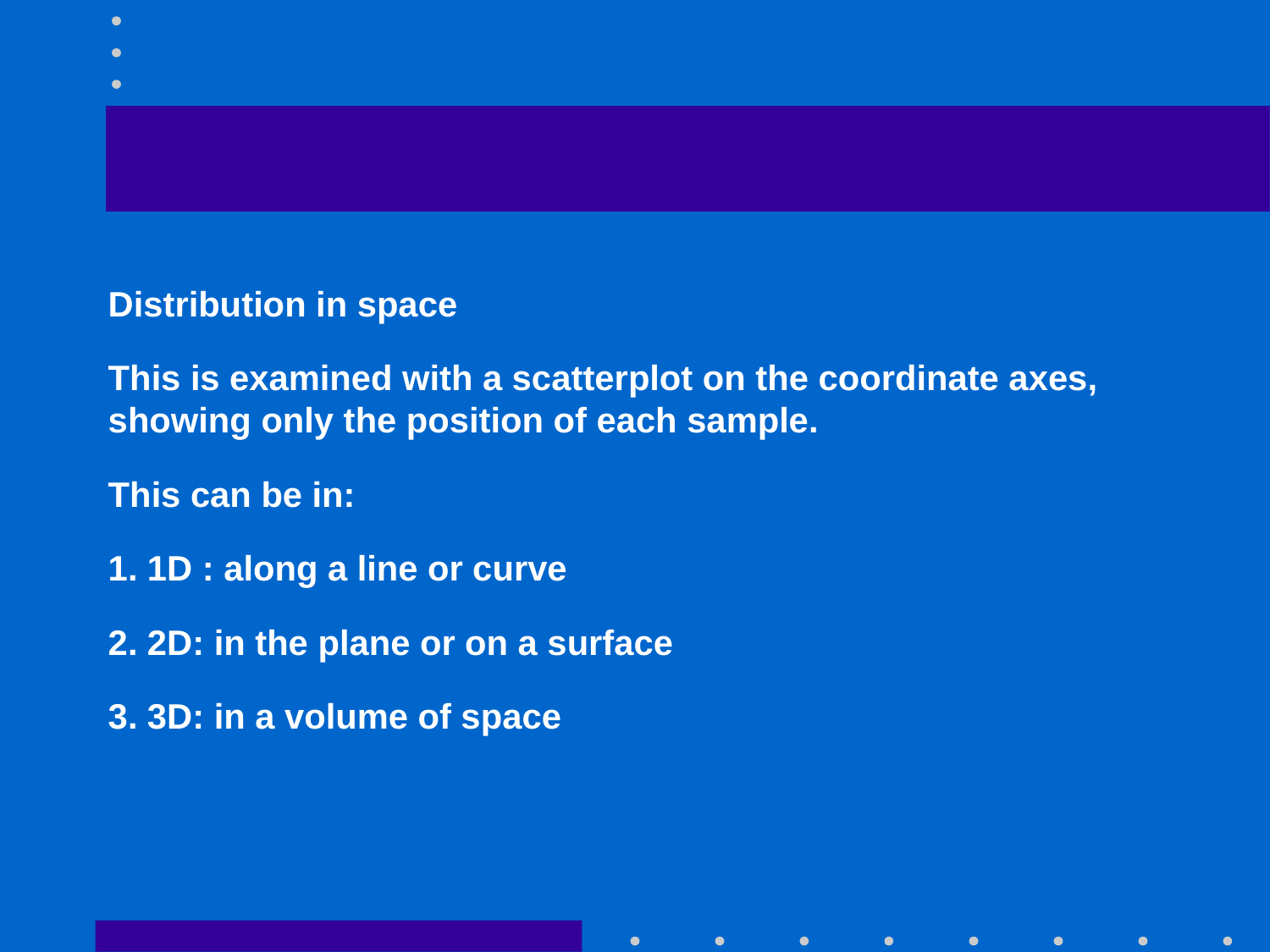

#
Distribution in space
This is examined with a scatterplot on the coordinate axes, showing only the position of each sample.
This can be in:
1. 1D : along a line or curve
2. 2D: in the plane or on a surface
3. 3D: in a volume of space